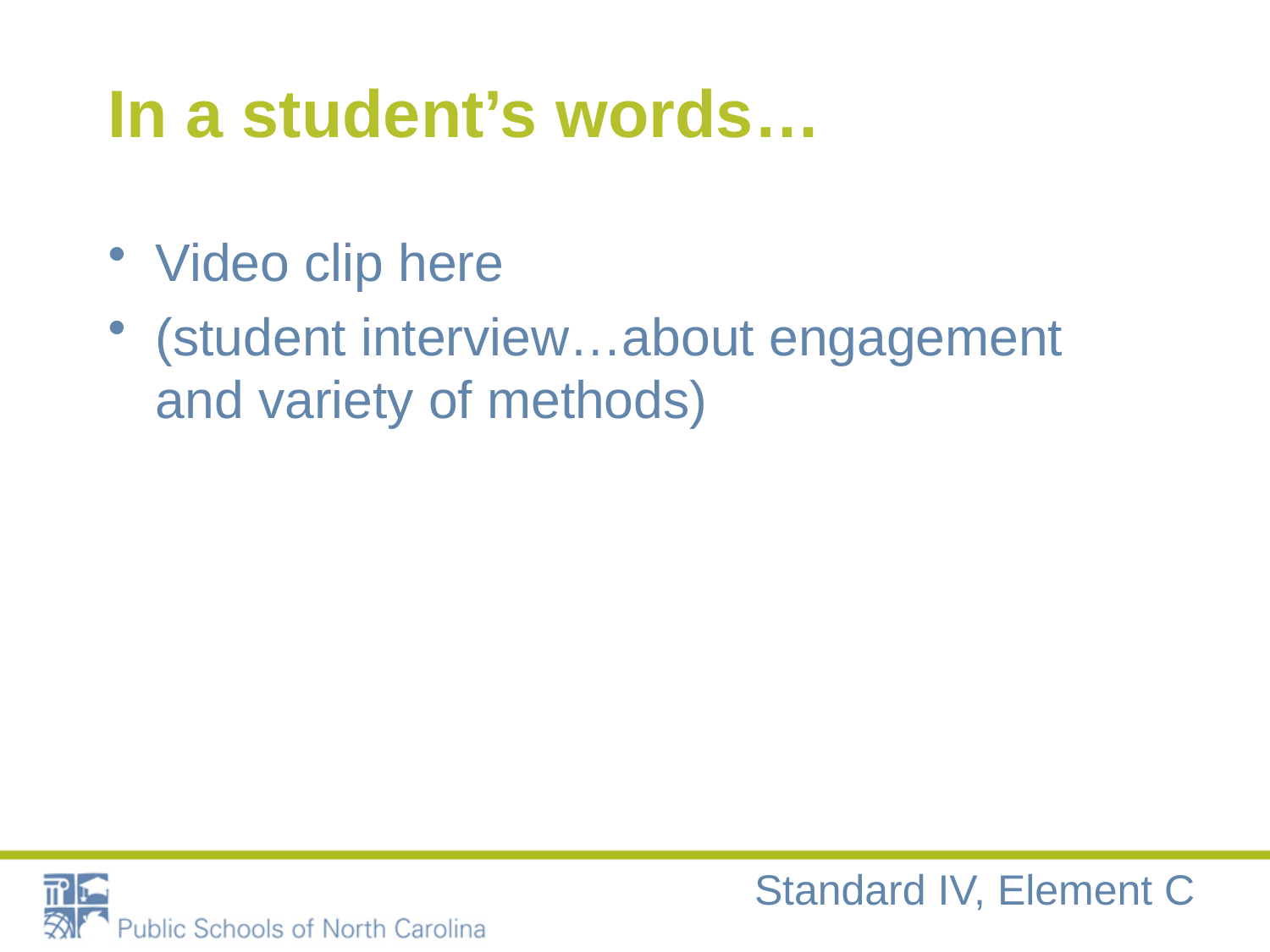

# In a student’s words…
Video clip here
(student interview…about engagement and variety of methods)
Standard IV, Element C